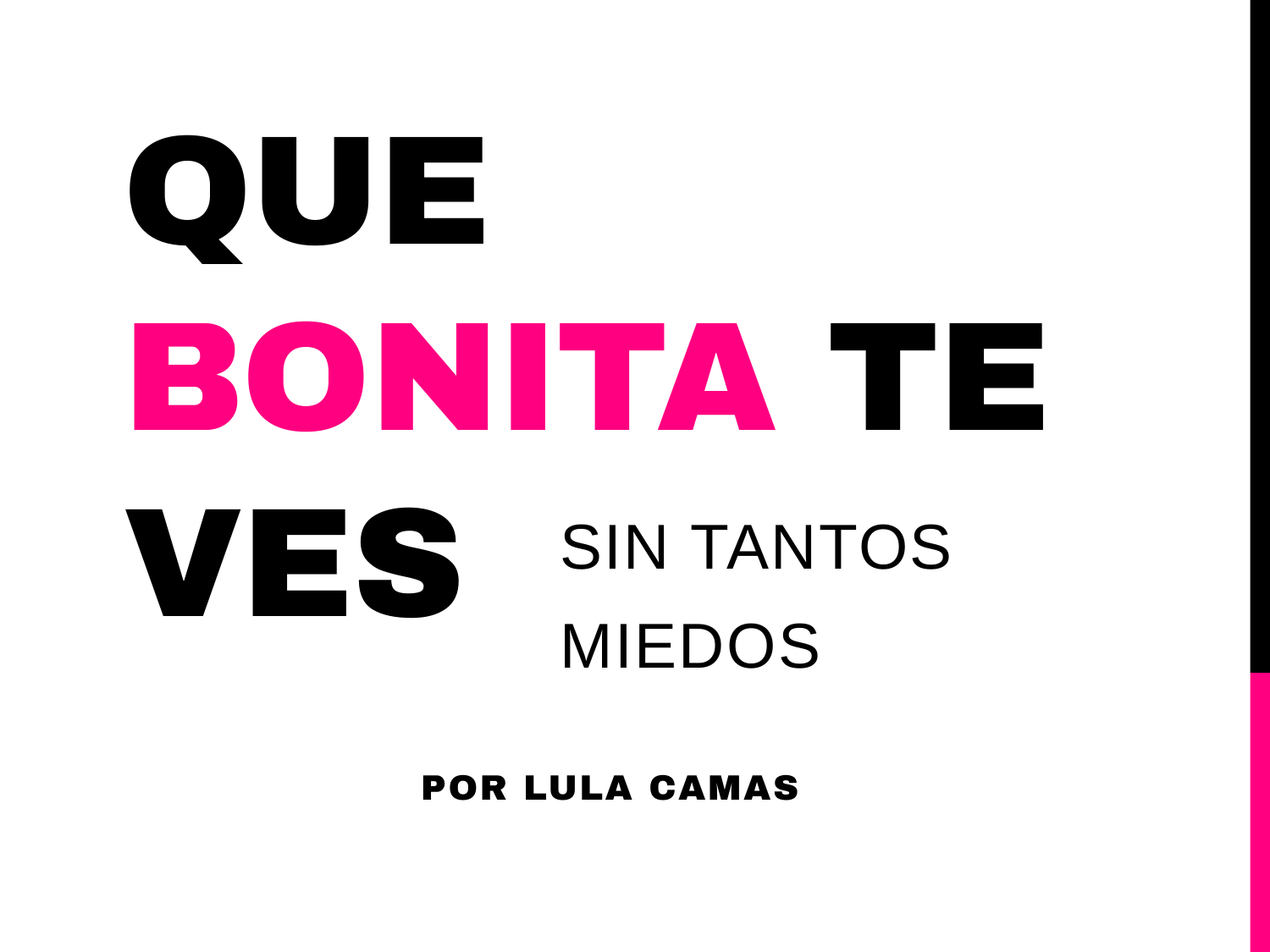

# Que bonita te ves
Sin tantos
miedos
Por lula camas